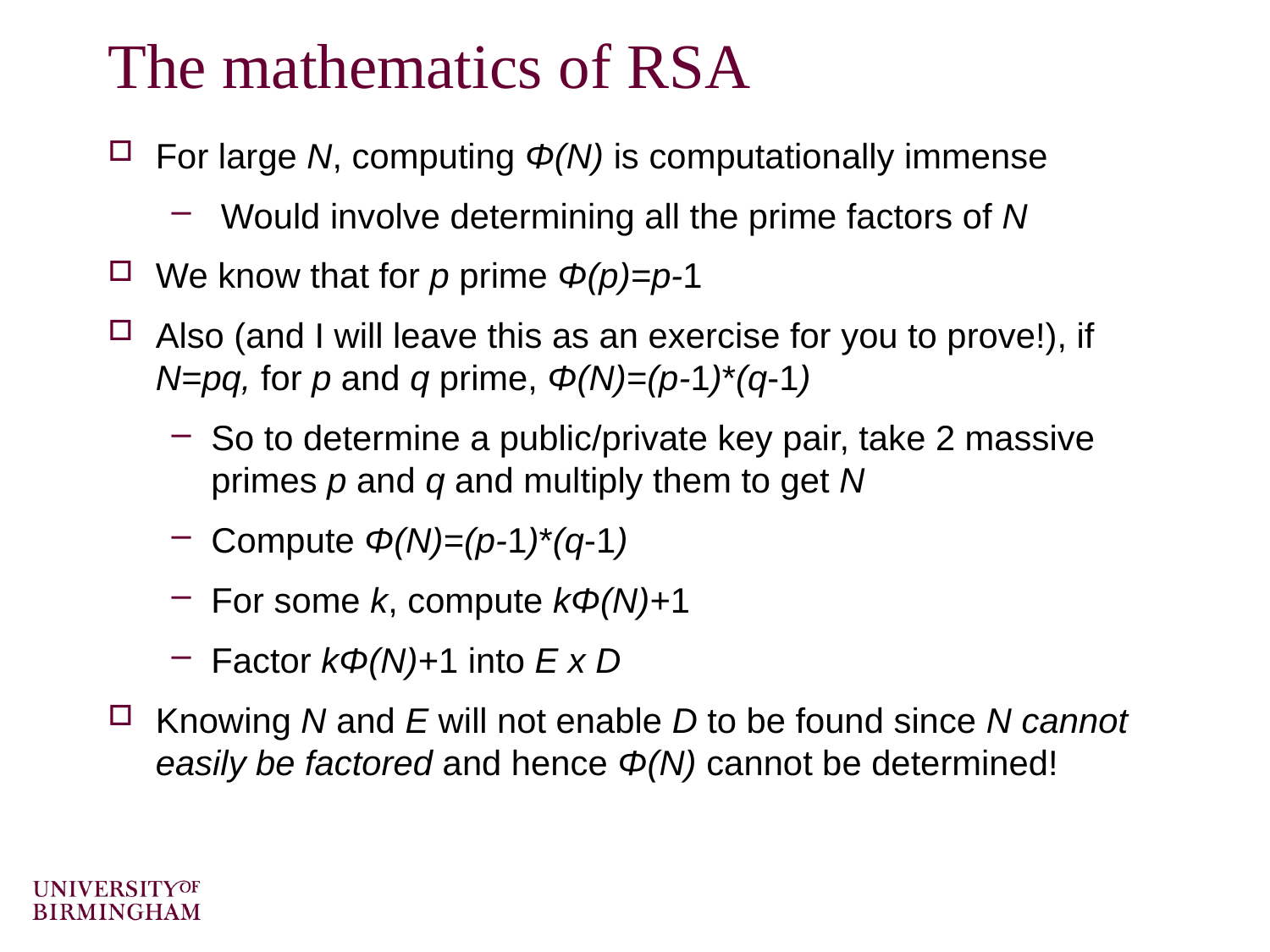

# The mathematics of RSA
For large N, computing Φ(N) is computationally immense
 Would involve determining all the prime factors of N
We know that for p prime Φ(p)=p-1
Also (and I will leave this as an exercise for you to prove!), if N=pq, for p and q prime, Φ(N)=(p-1)*(q-1)
So to determine a public/private key pair, take 2 massive primes p and q and multiply them to get N
Compute Φ(N)=(p-1)*(q-1)
For some k, compute kΦ(N)+1
Factor kΦ(N)+1 into E x D
Knowing N and E will not enable D to be found since N cannot easily be factored and hence Φ(N) cannot be determined!